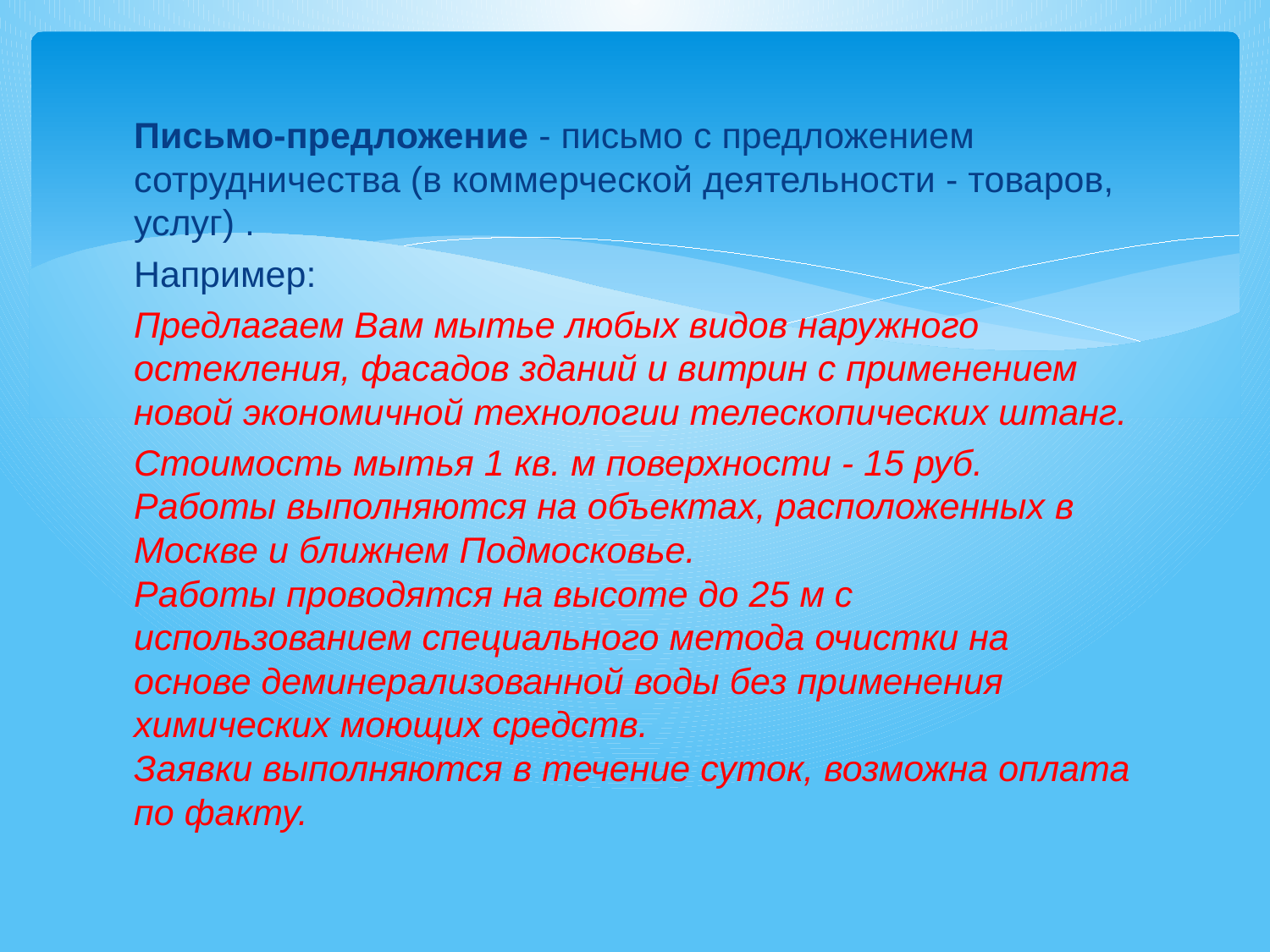

Письмо-предложение - письмо с предложением сотрудничества (в коммерческой деятельно­сти - товаров, услуг) .
Например:
Предлагаем Вам мытье любых видов наружного остекления, фасадов зданий и витрин с применением новой экономичной технологии телескопических штанг.
Стоимость мытья 1 кв. м поверхности - 15 руб.  
Работы выполняются на объектах, расположенных в Москве и ближнем Подмосковье.  
Работы проводятся на высоте до 25 м с использованием специального метода очистки на основе деминерализованной воды без применения химических моющих средств.  
Заявки выполняются в течение суток, возможна оплата по факту.